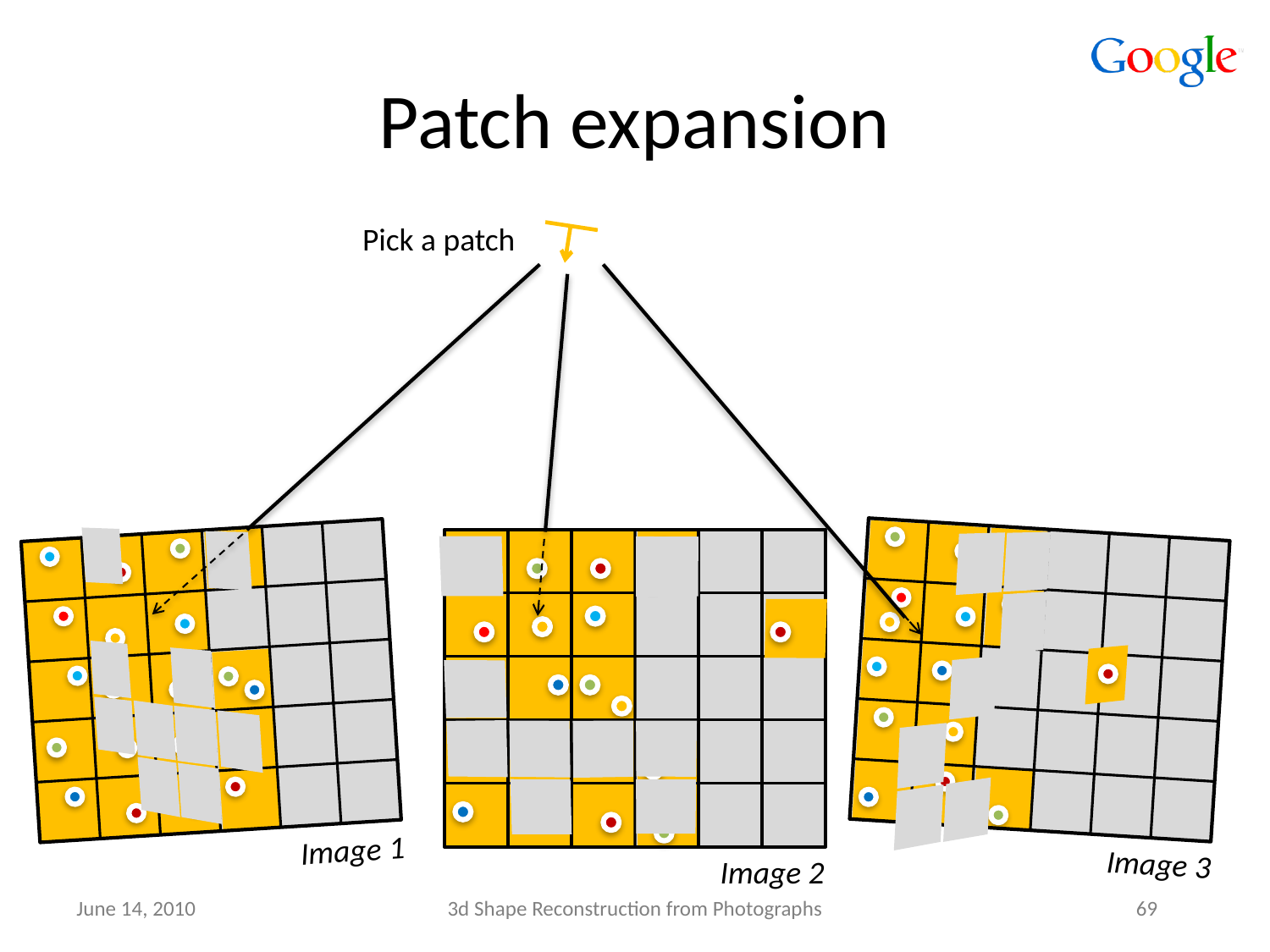

# Patch expansion
Pick a patch

Image 1

Image 2

Image 3